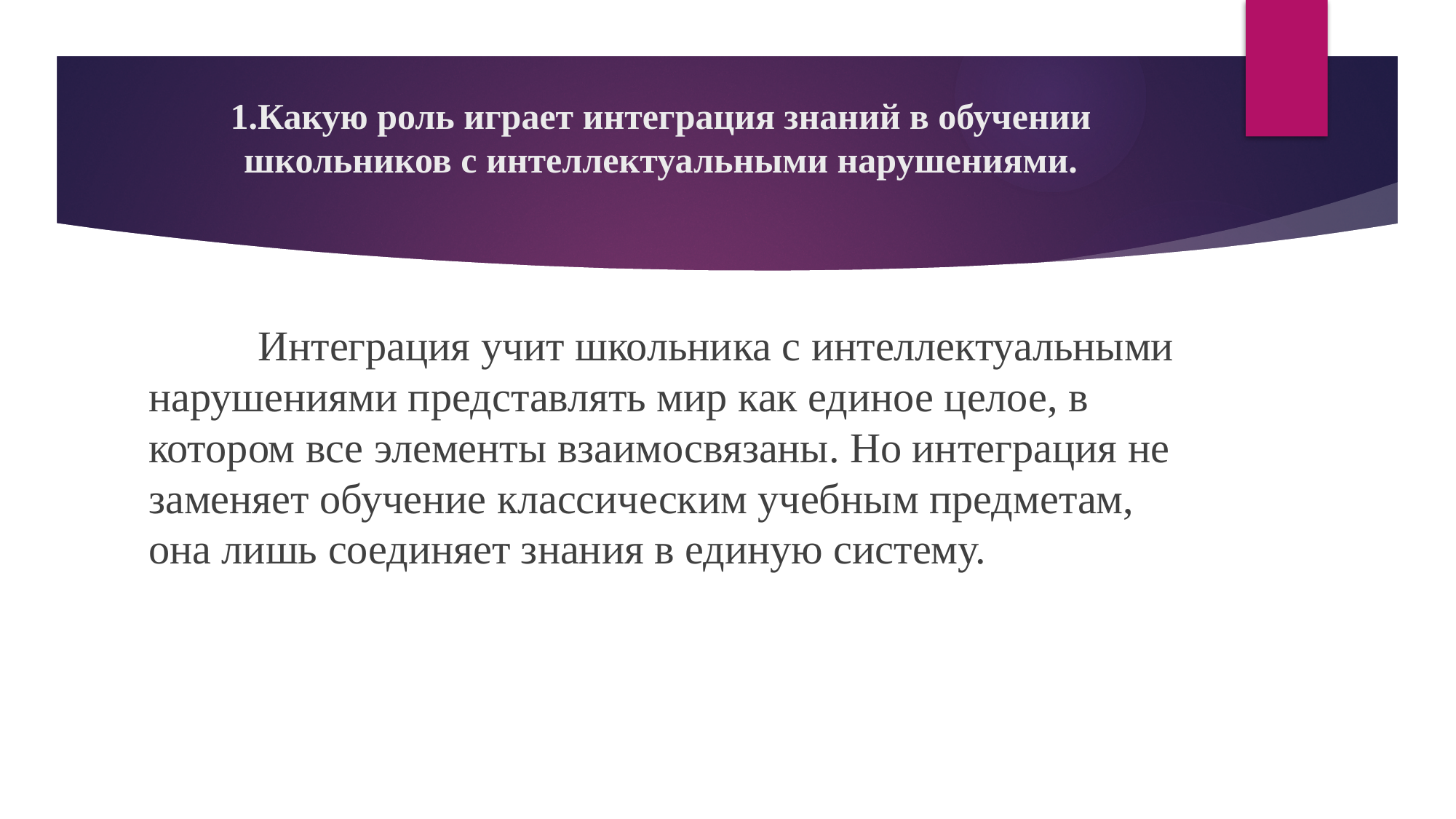

# 1.Какую роль играет интеграция знаний в обучении школьников с интеллектуальными нарушениями.
	Интеграция учит школьника с интеллектуальными нарушениями представлять мир как единое целое, в котором все элементы взаимосвязаны. Но интеграция не заменяет обучение классическим учебным предметам, она лишь соединяет знания в единую систему.